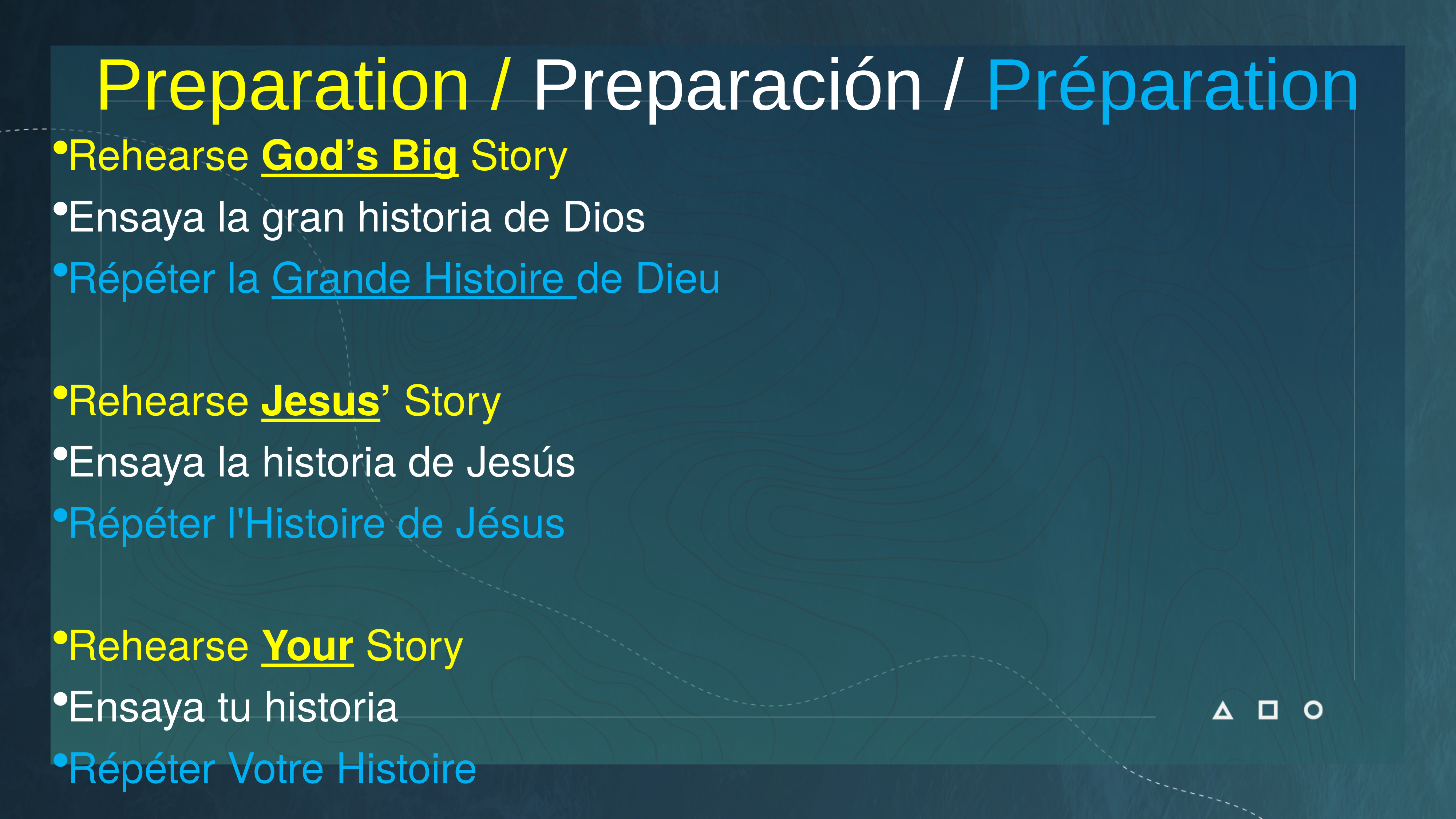

# Preparation / Preparación / Préparation
Rehearse God’s Big Story
Ensaya la gran historia de Dios
Répéter la Grande Histoire de Dieu

Rehearse Jesus’ Story
Ensaya la historia de Jesús
Répéter l'Histoire de Jésus

Rehearse Your Story
Ensaya tu historia
Répéter Votre Histoire